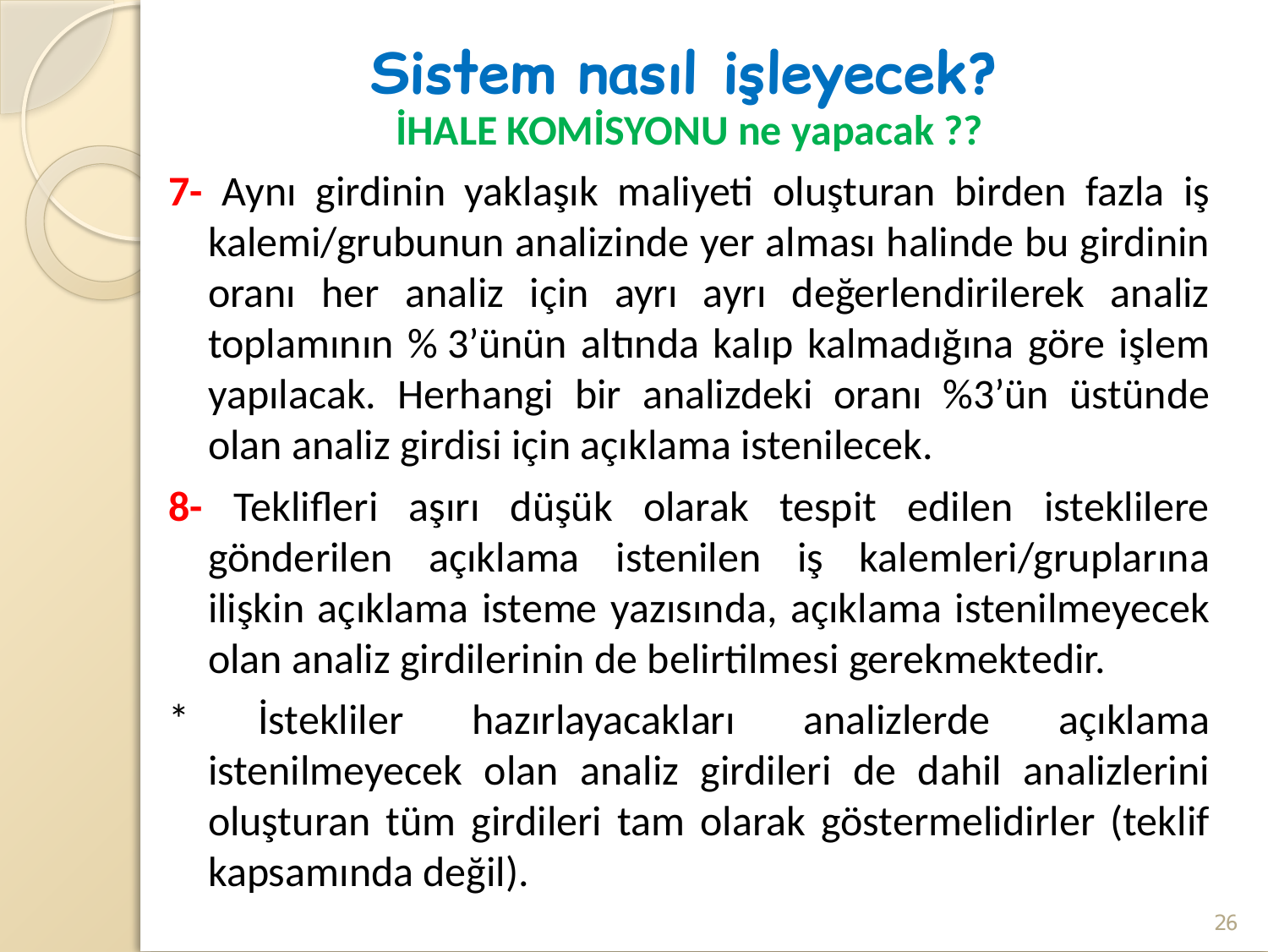

# Sistem nasıl işleyecek?
İHALE KOMİSYONU ne yapacak ??
7- Aynı girdinin yaklaşık maliyeti oluşturan birden fazla iş kalemi/grubunun analizinde yer alması halinde bu girdinin oranı her analiz için ayrı ayrı değerlendirilerek analiz toplamının % 3’ünün altında kalıp kalmadığına göre işlem yapılacak. Herhangi bir analizdeki oranı %3’ün üstünde olan analiz girdisi için açıklama istenilecek.
8- Teklifleri aşırı düşük olarak tespit edilen isteklilere gönderilen açıklama istenilen iş kalemleri/gruplarına ilişkin açıklama isteme yazısında, açıklama istenilmeyecek olan analiz girdilerinin de belirtilmesi gerekmektedir.
* İstekliler hazırlayacakları analizlerde açıklama istenilmeyecek olan analiz girdileri de dahil analizlerini oluşturan tüm girdileri tam olarak göstermelidirler (teklif kapsamında değil).

26